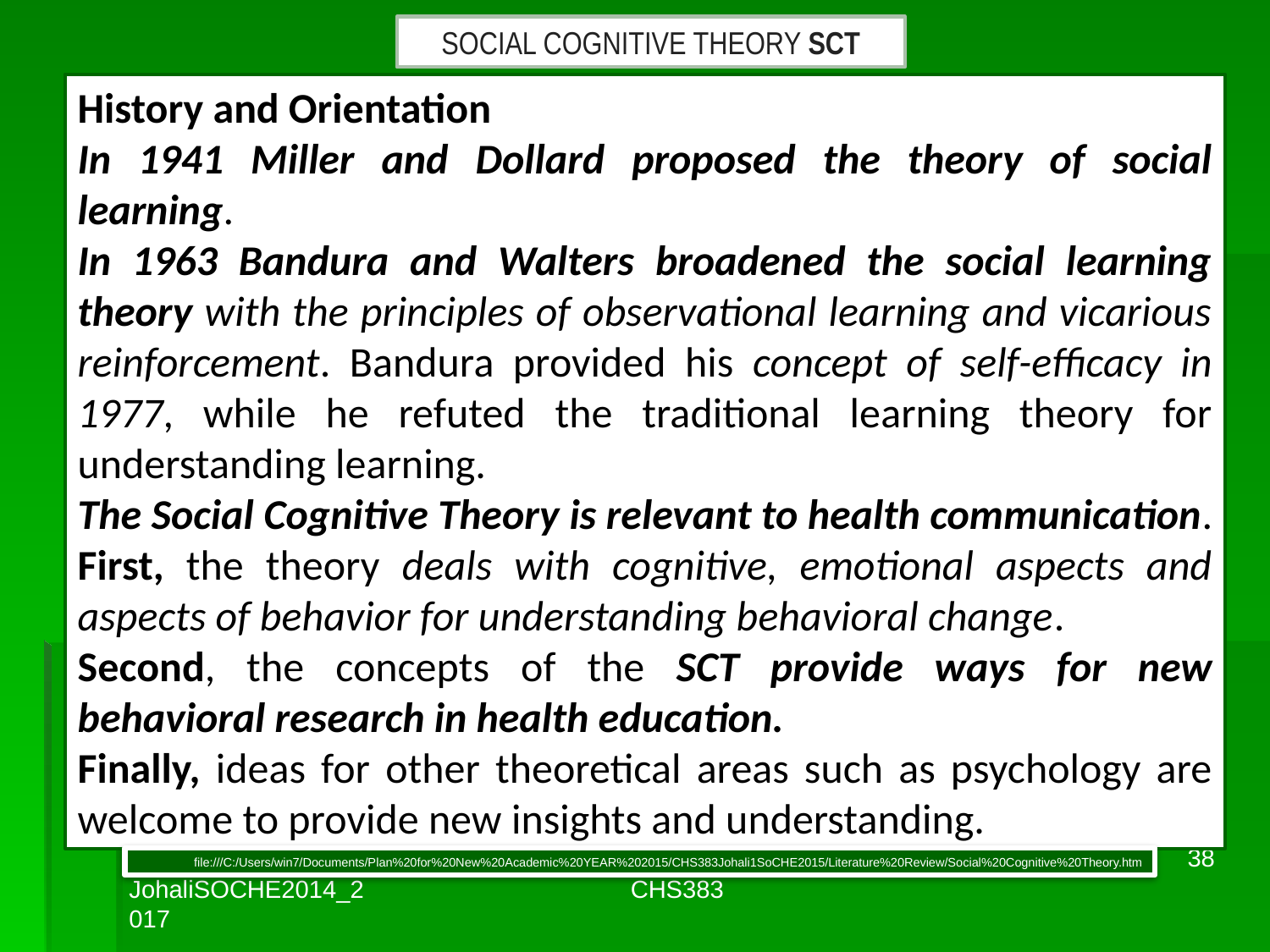

SOCIAL COGNITIVE THEORY SCT
History and Orientation
In 1941 Miller and Dollard proposed the theory of social learning.
In 1963 Bandura and Walters broadened the social learning theory with the principles of observational learning and vicarious reinforcement. Bandura provided his concept of self-efficacy in 1977, while he refuted the traditional learning theory for understanding learning.
The Social Cognitive Theory is relevant to health communication. First, the theory deals with cognitive, emotional aspects and aspects of behavior for understanding behavioral change.
Second, the concepts of the SCT provide ways for new behavioral research in health education.
Finally, ideas for other theoretical areas such as psychology are welcome to provide new insights and understanding.
38
file:///C:/Users/win7/Documents/Plan%20for%20New%20Academic%20YEAR%202015/CHS383Johali1SoCHE2015/Literature%20Review/Social%20Cognitive%20Theory.htm
JohaliSOCHE2014_2017
CHS383